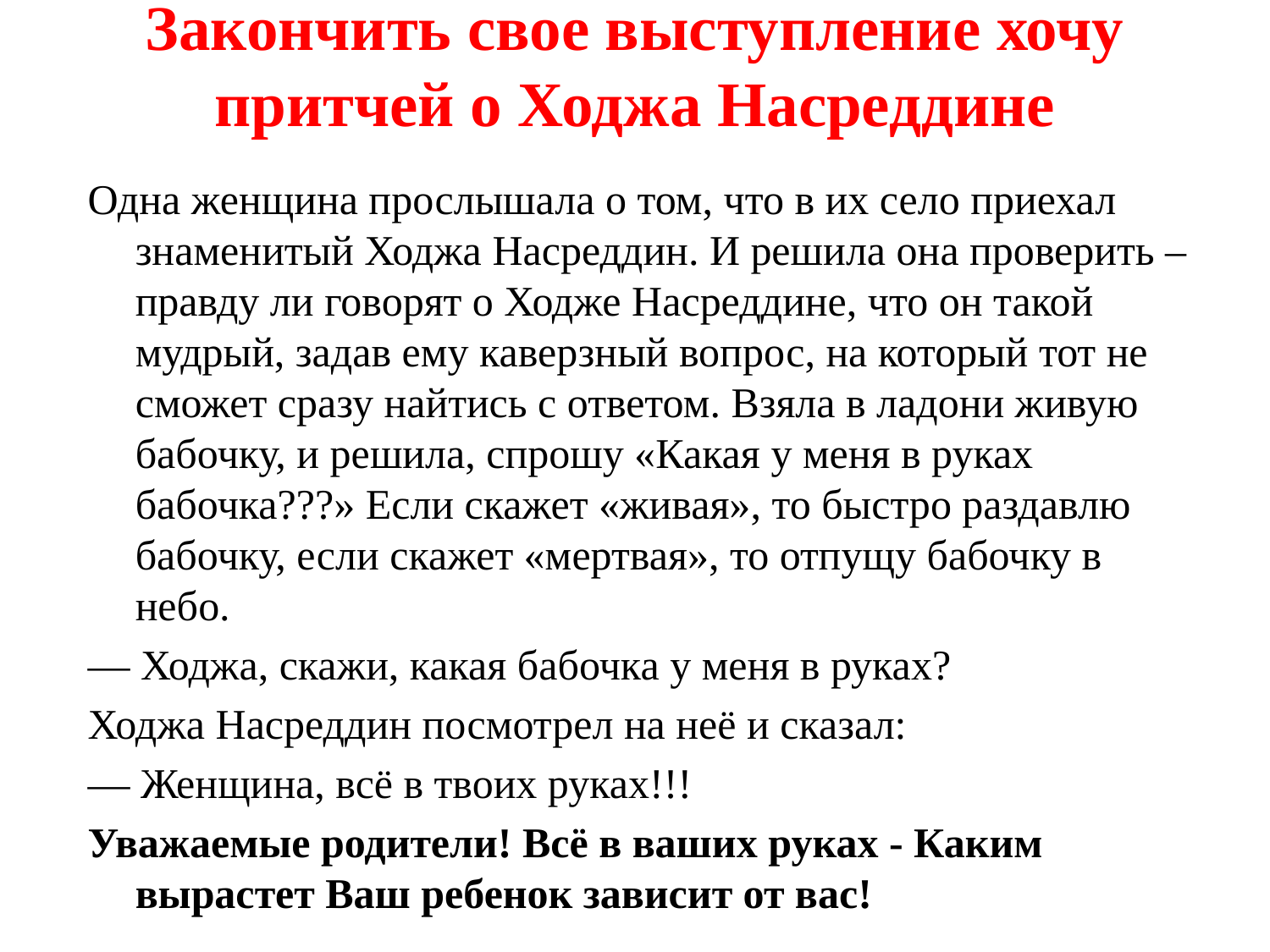

# Закончить свое выступление хочу притчей о Ходжа Насреддине
Одна женщина прослышала о том, что в их село приехал знаменитый Ходжа Насреддин. И решила она проверить – правду ли говорят о Ходже Насреддине, что он такой мудрый, задав ему каверзный вопрос, на который тот не сможет сразу найтись с ответом. Взяла в ладони живую бабочку, и решила, спрошу «Какая у меня в руках бабочка???» Если скажет «живая», то быстро раздавлю бабочку, если скажет «мертвая», то отпущу бабочку в небо.
— Ходжа, скажи, какая бабочка у меня в руках?
Ходжа Насреддин посмотрел на неё и сказал:
— Женщина, всё в твоих руках!!!
Уважаемые родители! Всё в ваших руках - Каким вырастет Ваш ребенок зависит от вас!